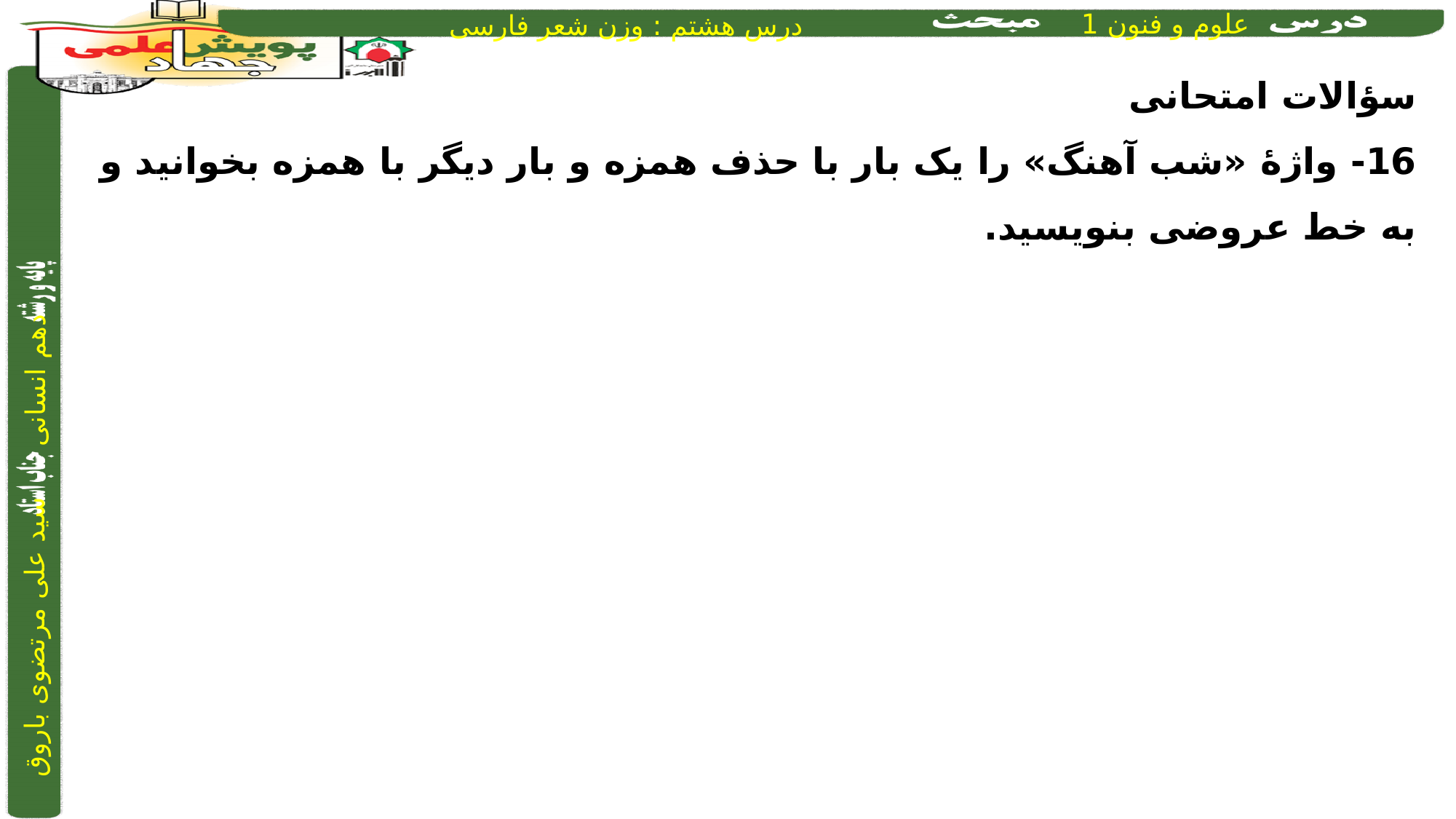

سؤالات امتحانی
16- واژۀ «شب آهنگ» را یک بار با حذف همزه و بار دیگر با همزه بخوانید و به خط عروضی بنویسید.